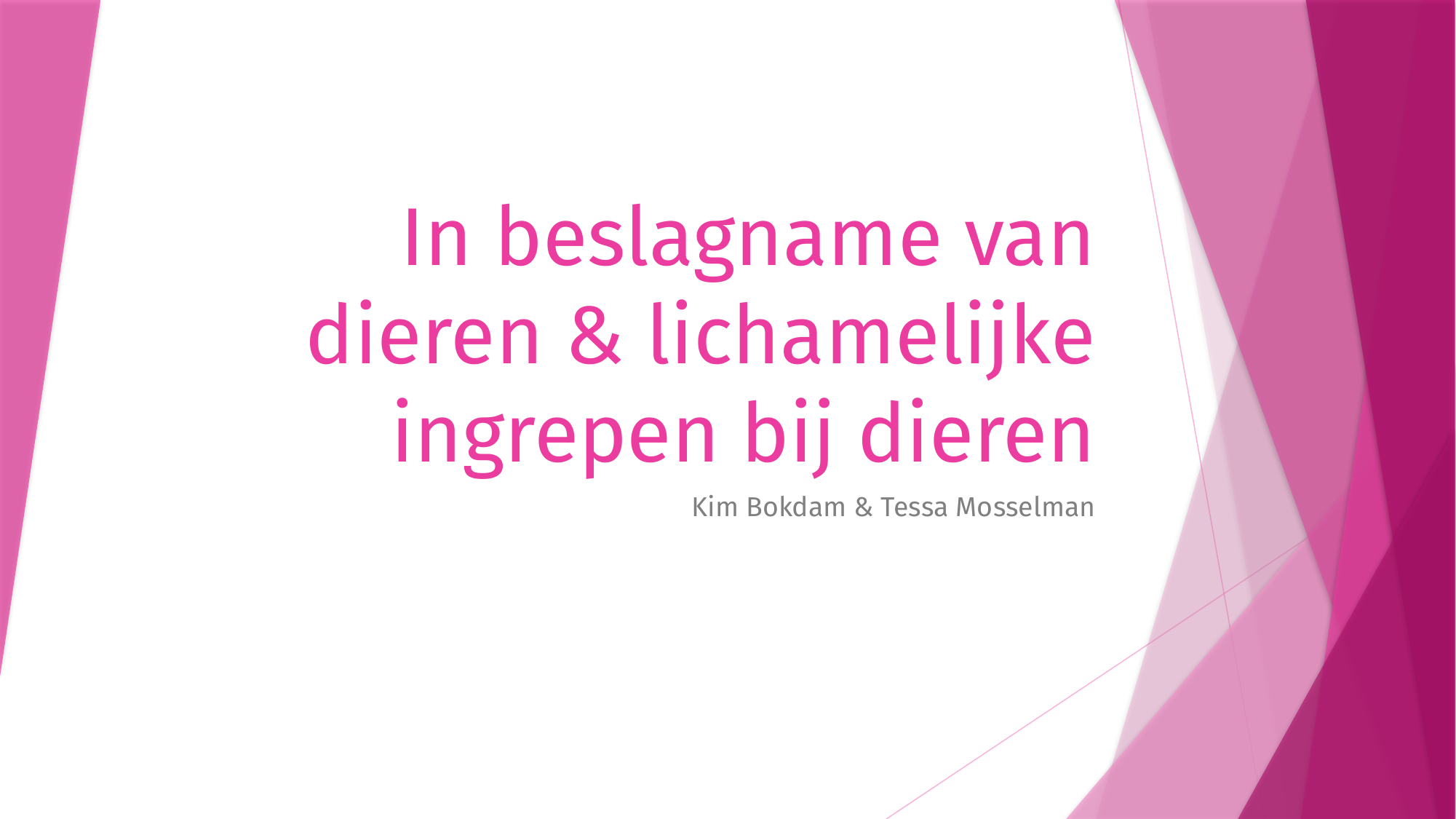

# In beslagname van dieren & lichamelijke ingrepen bij dieren
Kim Bokdam & Tessa Mosselman